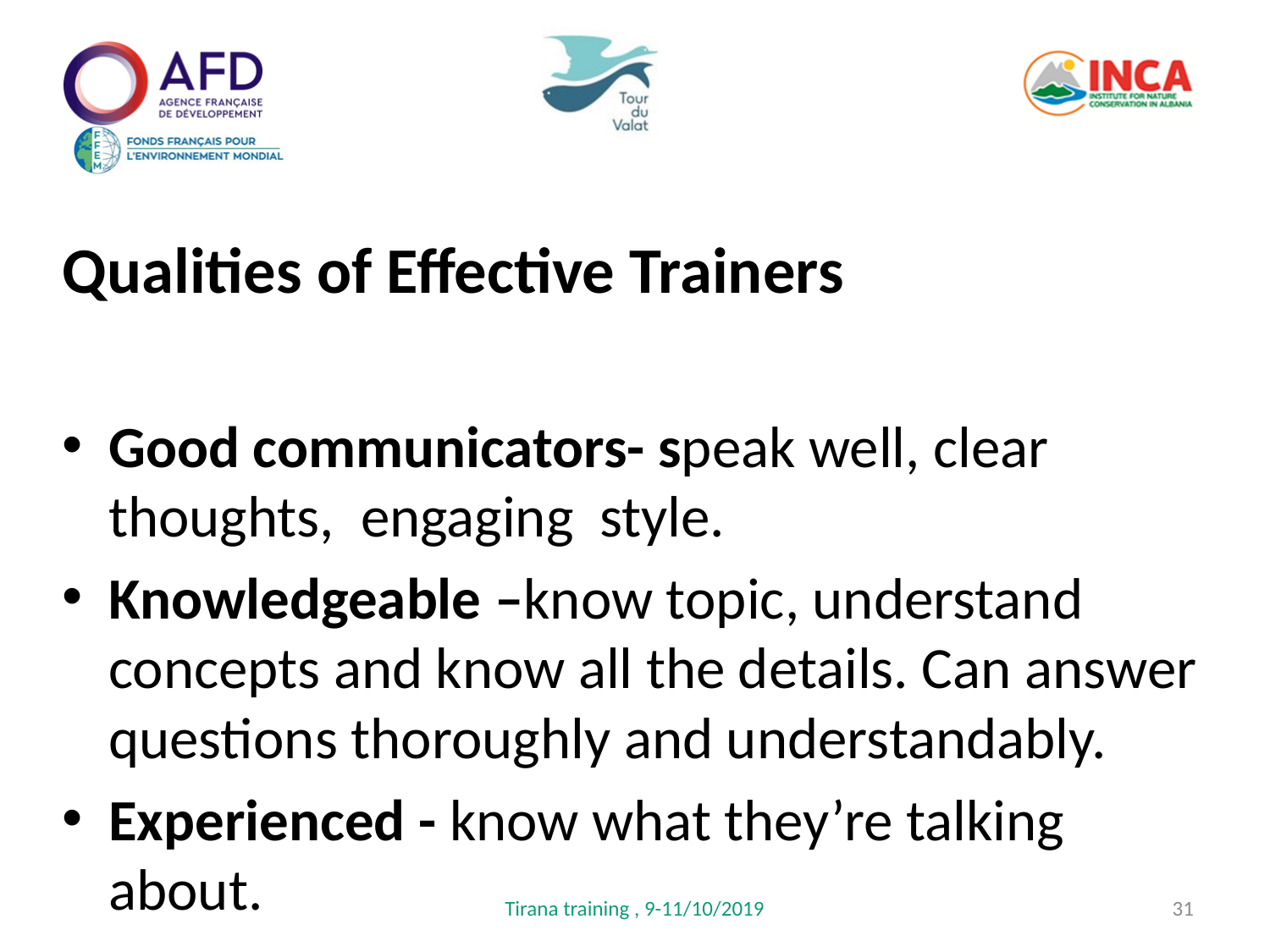

Qualities of Effective Trainers

Good communicators- speak well, clear thoughts,  engaging  style.
Knowledgeable –know topic, understand concepts and know all the details. Can answer questions thoroughly and understandably.
Experienced - know what they’re talking about.
Tirana training , 9-11/10/2019
31